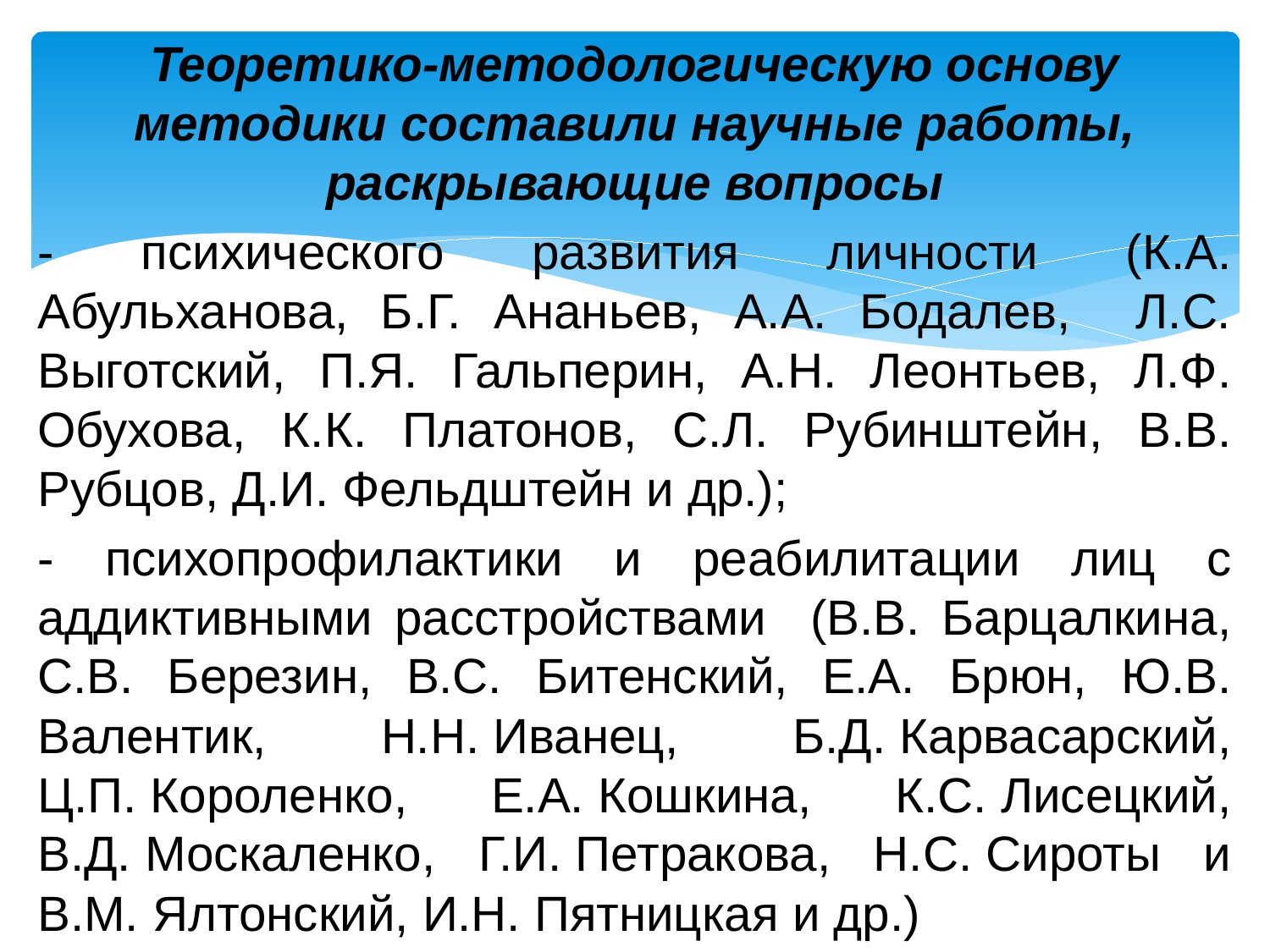

Теоретико-методологическую основу методики составили научные работы, раскрывающие вопросы
- психического развития личности (К.А. Абульханова, Б.Г. Ананьев, А.А. Бодалев,  Л.С. Выготский, П.Я. Гальперин, А.Н. Леонтьев, Л.Ф. Обухова, К.К. Платонов, С.Л. Рубинштейн, В.В. Рубцов, Д.И. Фельдштейн и др.);
- психопрофилактики и реабилитации лиц с аддиктивными расстройствами  (В.В. Барцалкина, С.В. Березин, B.C. Битенский, Е.А. Брюн, Ю.В. Валентик, Н.Н. Иванец, Б.Д. Карвасарский, Ц.П. Короленко, Е.А. Кошкина, К.С. Лисецкий, В.Д. Москаленко, Г.И. Петракова, Н.С. Сироты и В.М. Ялтонский, И.Н. Пятницкая и др.)